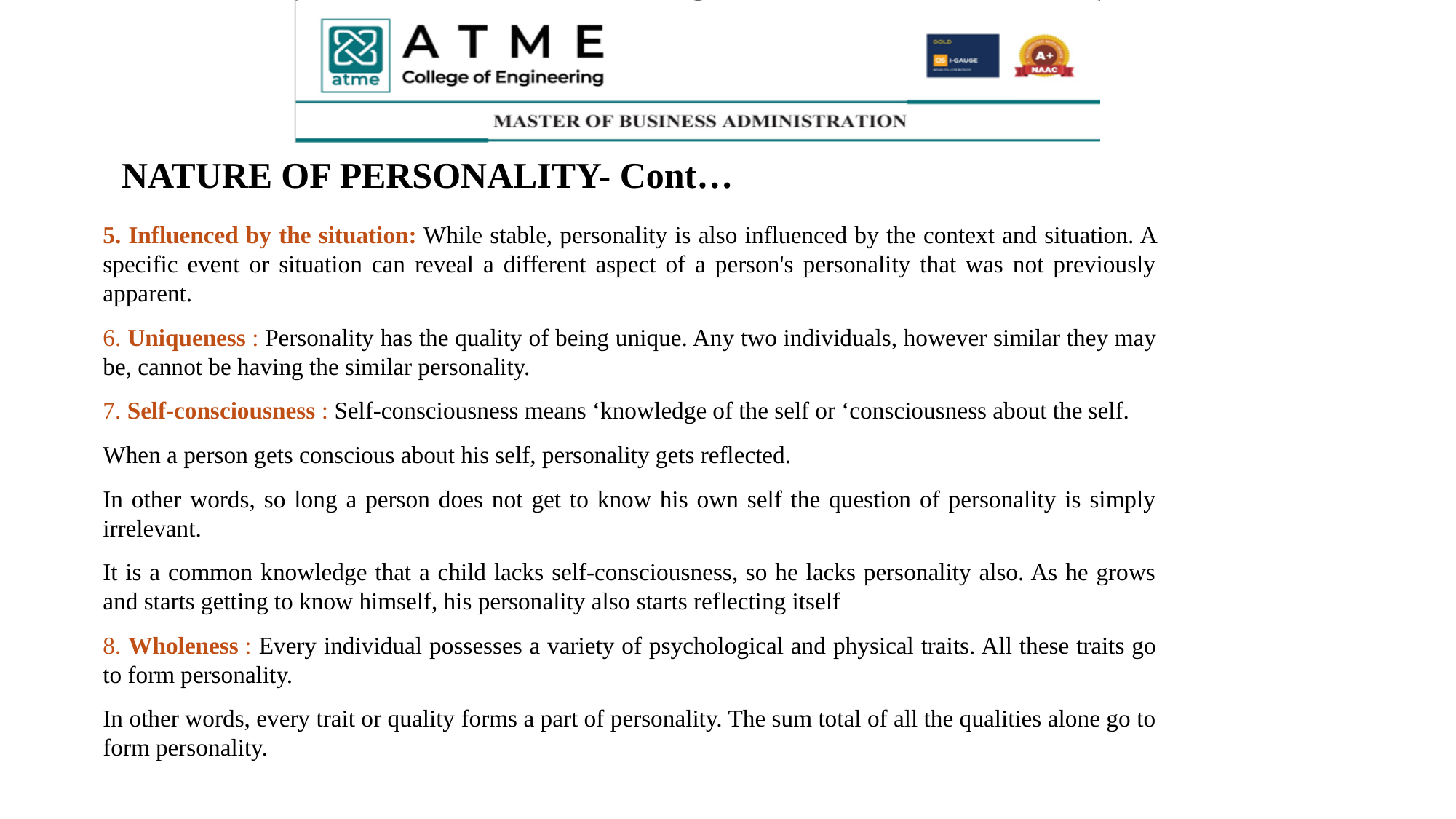

# NATURE OF PERSONALITY- Cont…
5. Influenced by the situation: While stable, personality is also influenced by the context and situation. A specific event or situation can reveal a different aspect of a person's personality that was not previously apparent.
6. Uniqueness : Personality has the quality of being unique. Any two individuals, however similar they may be, cannot be having the similar personality.
7. Self-consciousness : Self-consciousness means ‘knowledge of the self or ‘consciousness about the self.
When a person gets conscious about his self, personality gets reflected.
In other words, so long a person does not get to know his own self the question of personality is simply irrelevant.
It is a common knowledge that a child lacks self-consciousness, so he lacks personality also. As he grows and starts getting to know himself, his personality also starts reflecting itself
8. Wholeness : Every individual possesses a variety of psychological and physical traits. All these traits go to form personality.
In other words, every trait or quality forms a part of personality. The sum total of all the qualities alone go to form personality.